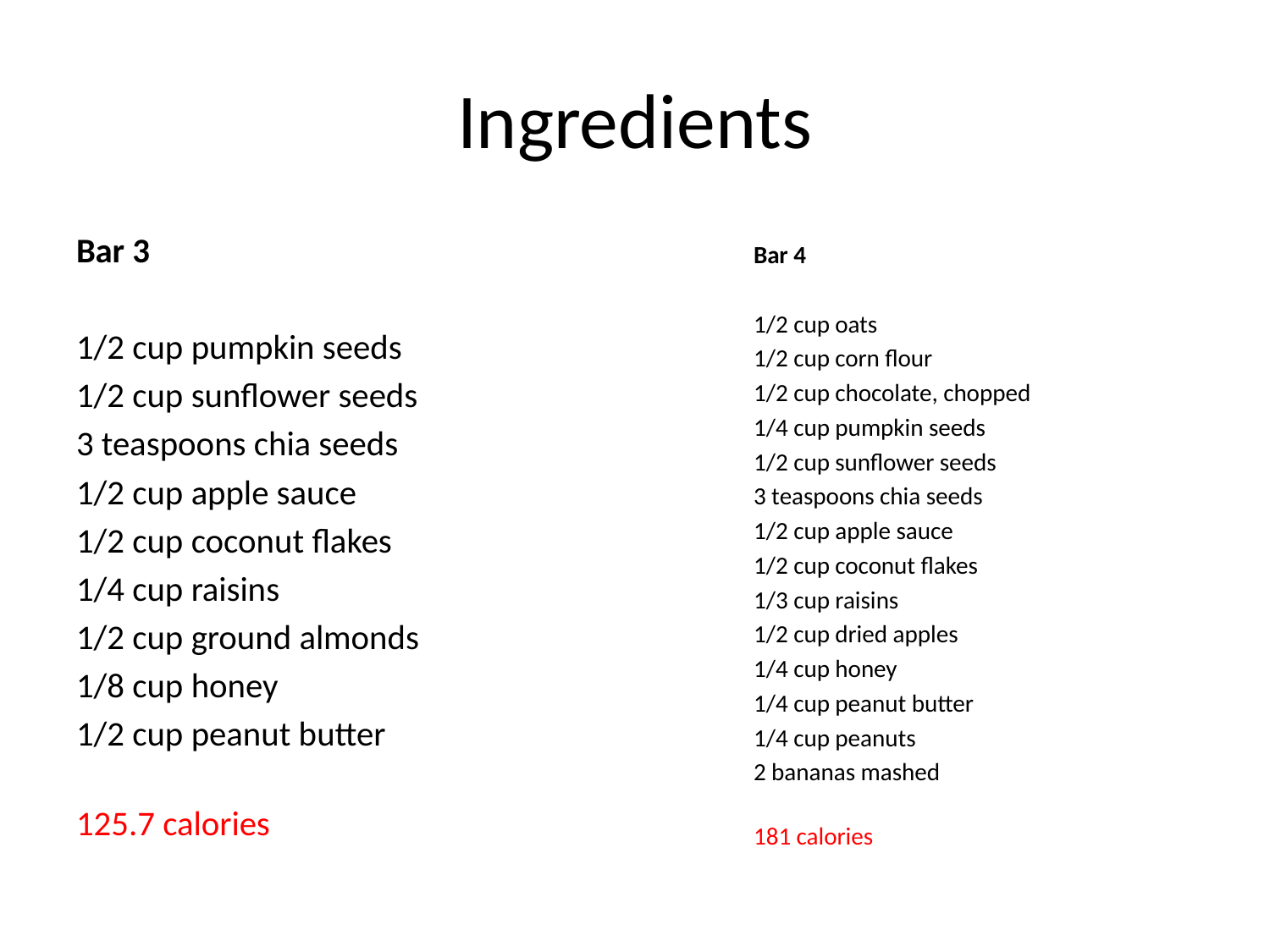

# Ingredients
Bar 3

1/2 cup pumpkin seeds
1/2 cup sunflower seeds
3 teaspoons chia seeds
1/2 cup apple sauce
1/2 cup coconut flakes
1/4 cup raisins
1/2 cup ground almonds
1/8 cup honey
1/2 cup peanut butter
125.7 calories

Bar 4

1/2 cup oats
1/2 cup corn flour
1/2 cup chocolate, chopped
1/4 cup pumpkin seeds
1/2 cup sunflower seeds
3 teaspoons chia seeds
1/2 cup apple sauce
1/2 cup coconut flakes
1/3 cup raisins
1/2 cup dried apples
1/4 cup honey
1/4 cup peanut butter
1/4 cup peanuts
2 bananas mashed
181 calories